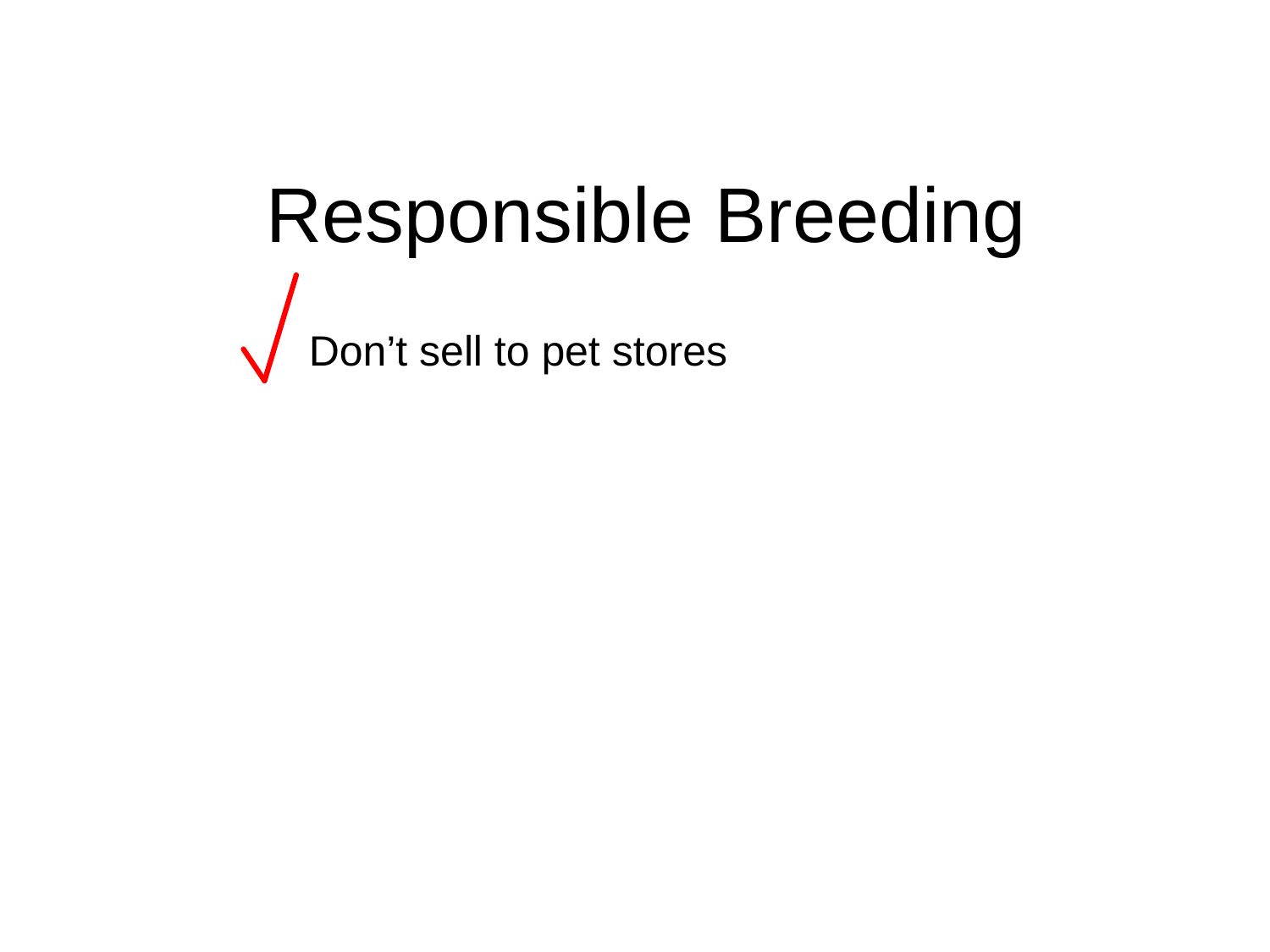

Responsible Breeding
Don’t sell to pet stores